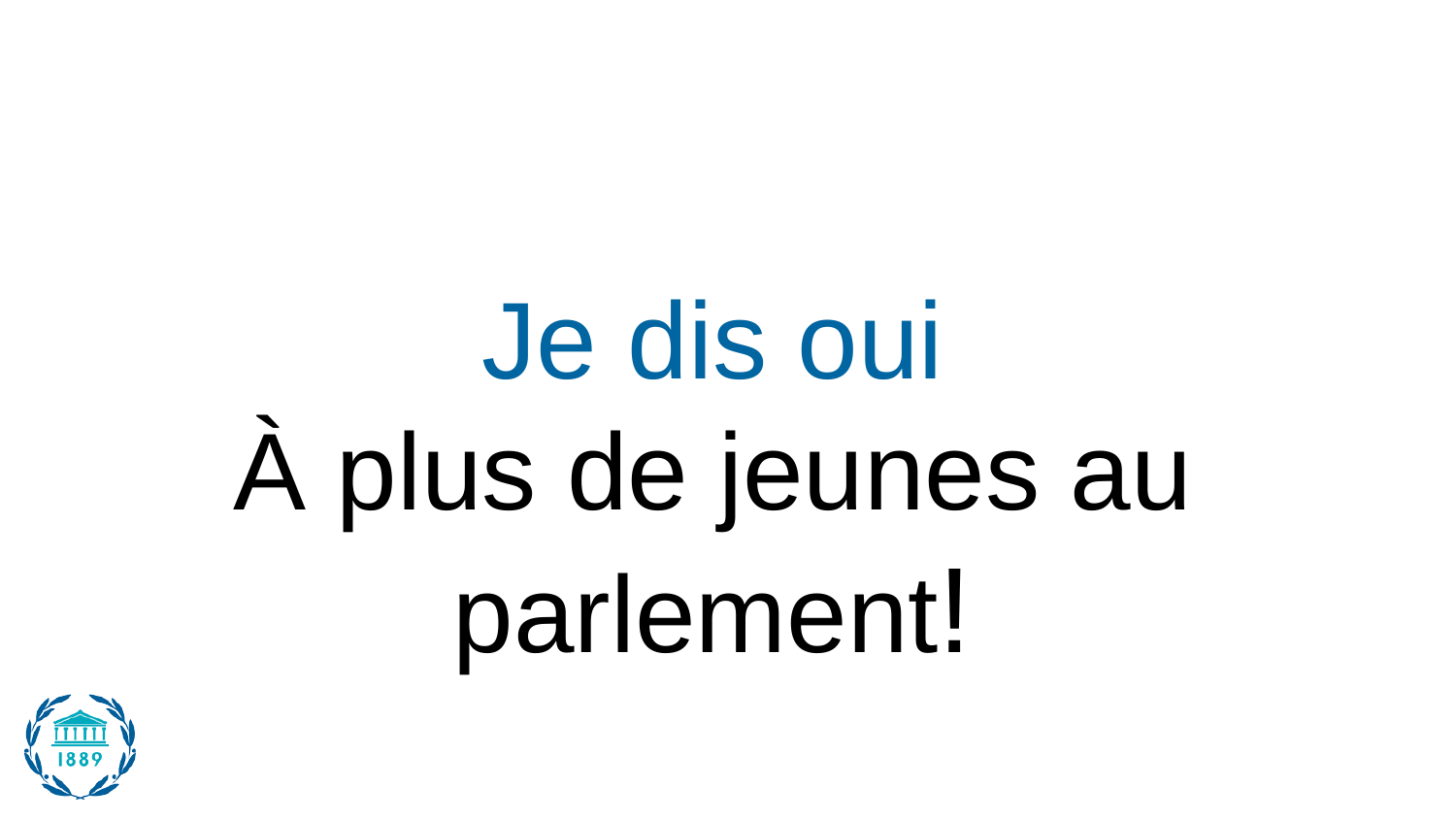

Je dis oui
À plus de jeunes au parlement!